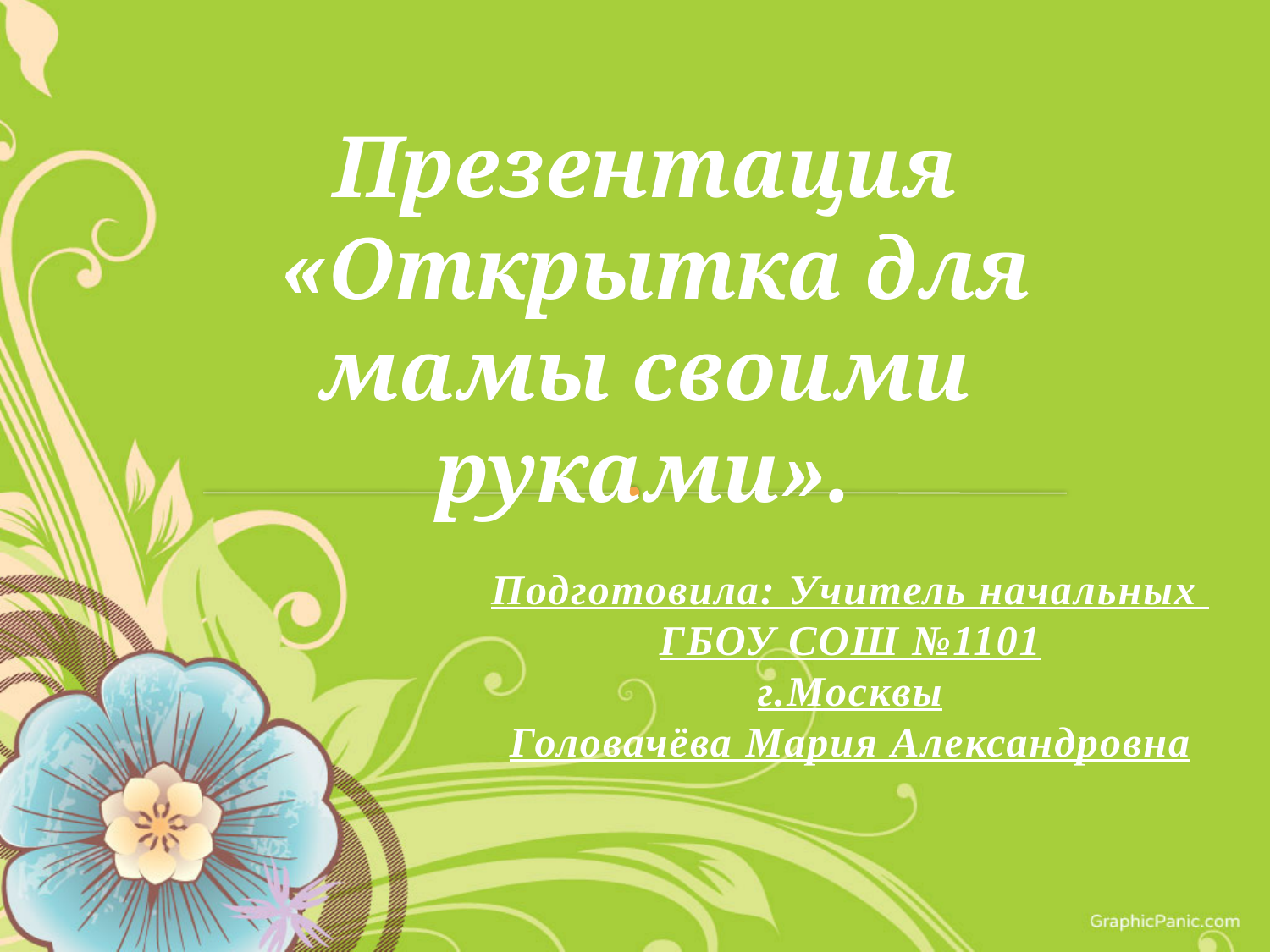

Презентация
 «Открытка для мамы своими руками».
Подготовила: Учитель начальных
ГБОУ СОШ №1101
г.Москвы
Головачёва Мария Александровна